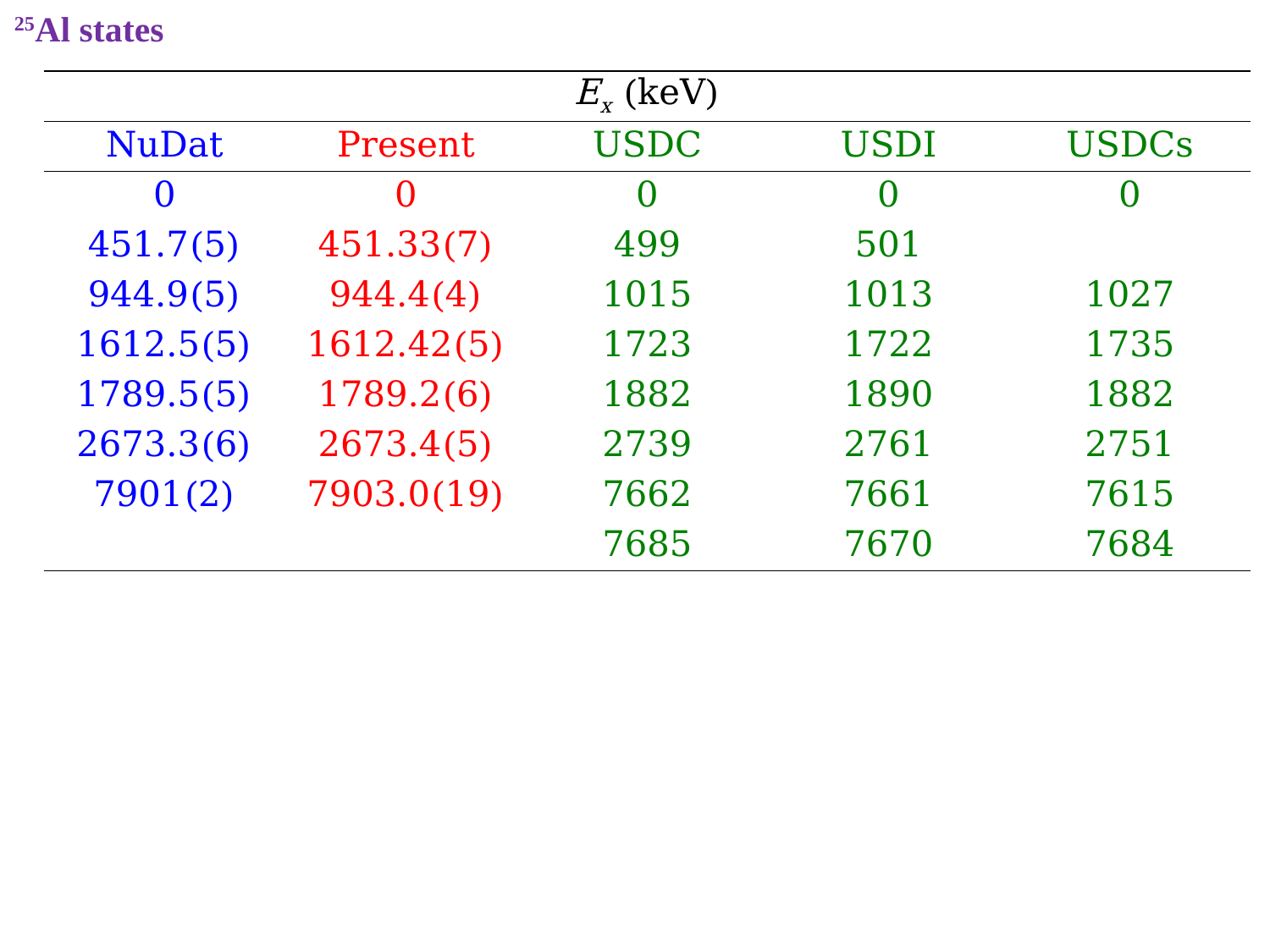

25Al states
| Ex (keV) |  |  |  |  |
| --- | --- | --- | --- | --- |
| NuDat | Present | USDC | USDI | USDCs |
| 0 | 0 | 0 | 0 | 0 |
| 451.7(5) | 451.33(7) | 499 | 501 |  |
| 944.9(5) | 944.4(4) | 1015 | 1013 | 1027 |
| 1612.5(5) | 1612.42(5) | 1723 | 1722 | 1735 |
| 1789.5(5) | 1789.2(6) | 1882 | 1890 | 1882 |
| 2673.3(6) | 2673.4(5) | 2739 | 2761 | 2751 |
| 7901(2) | 7903.0(19) | 7662 | 7661 | 7615 |
|  |  | 7685 | 7670 | 7684 |